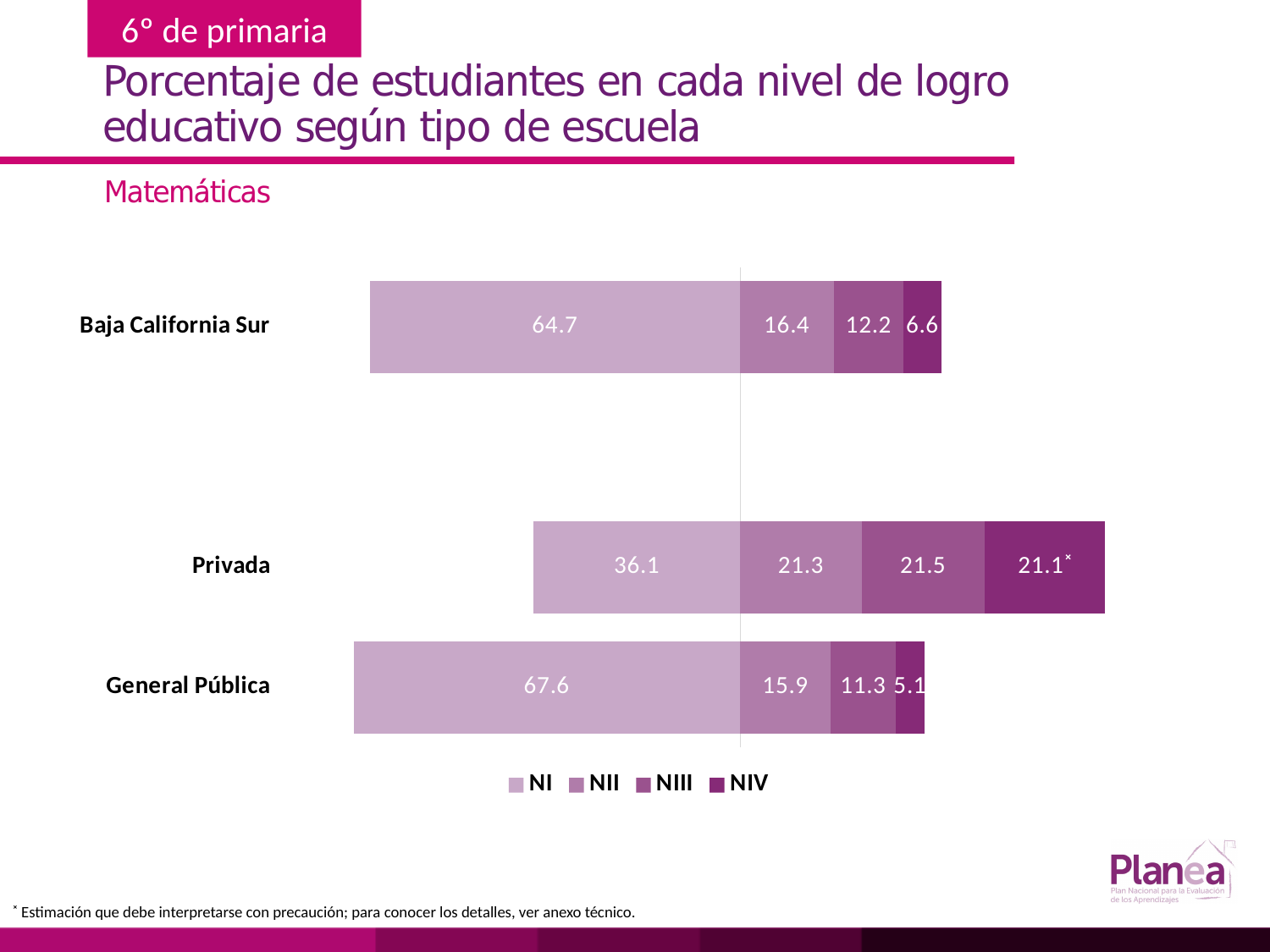

# Porcentaje de estudiantes en cada nivel de logro educativo según tipo de escuela

Matemáticas

### Chart

| Category |  |  |  |  |
|---|---|---|---|---|
| General Pública | -67.6 | 15.9 | 11.3 | 5.1 |
| Privada | -36.1 | 21.3 | 21.5 | 21.1 |
|  | None | None | None | None |
| Baja California Sur | -64.7 | 16.4 | 12.2 | 6.6 |
˟ Estimación que debe interpretarse con precaución; para conocer los detalles, ver anexo técnico.